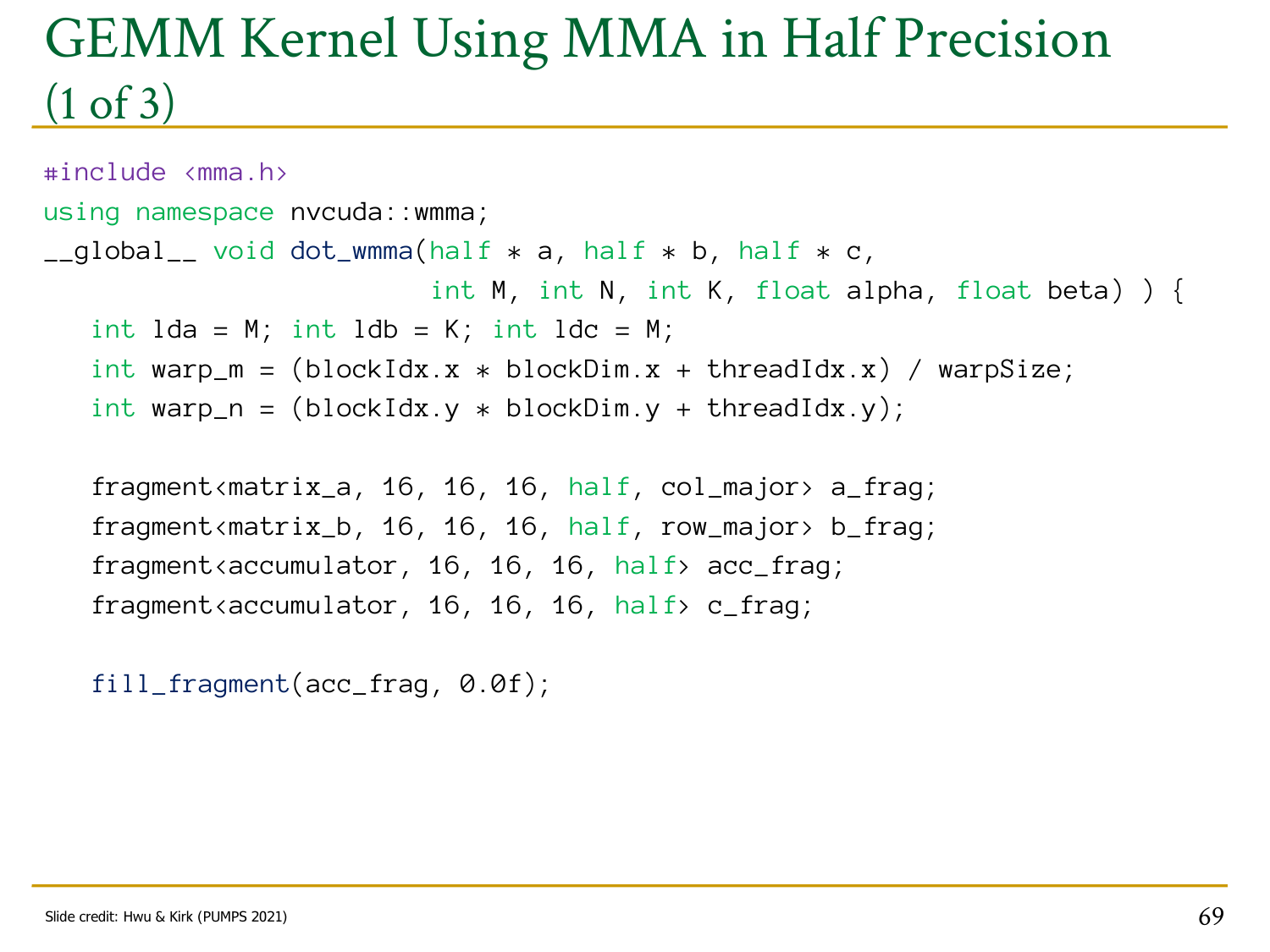

# GEMM Kernel Using MMA in Half Precision (1 of 3)
#include <mma.h>
using namespace nvcuda::wmma;
__global__ void dot_wmma(half * a, half * b, half * c,
                         int M, int N, int K, float alpha, float beta) ) {
   int lda = M; int ldb = K; int ldc = M;
   int warp_m = (blockIdx.x * blockDim.x + threadIdx.x) / warpSize;
   int warp_n = (blockIdx.y * blockDim.y + threadIdx.y);

   fragment<matrix_a, 16, 16, 16, half, col_major> a_frag;
   fragment<matrix_b, 16, 16, 16, half, row_major> b_frag;
   fragment<accumulator, 16, 16, 16, half> acc_frag;
   fragment<accumulator, 16, 16, 16, half> c_frag;

   fill_fragment(acc_frag, 0.0f);
69
Slide credit: Hwu & Kirk (PUMPS 2021)